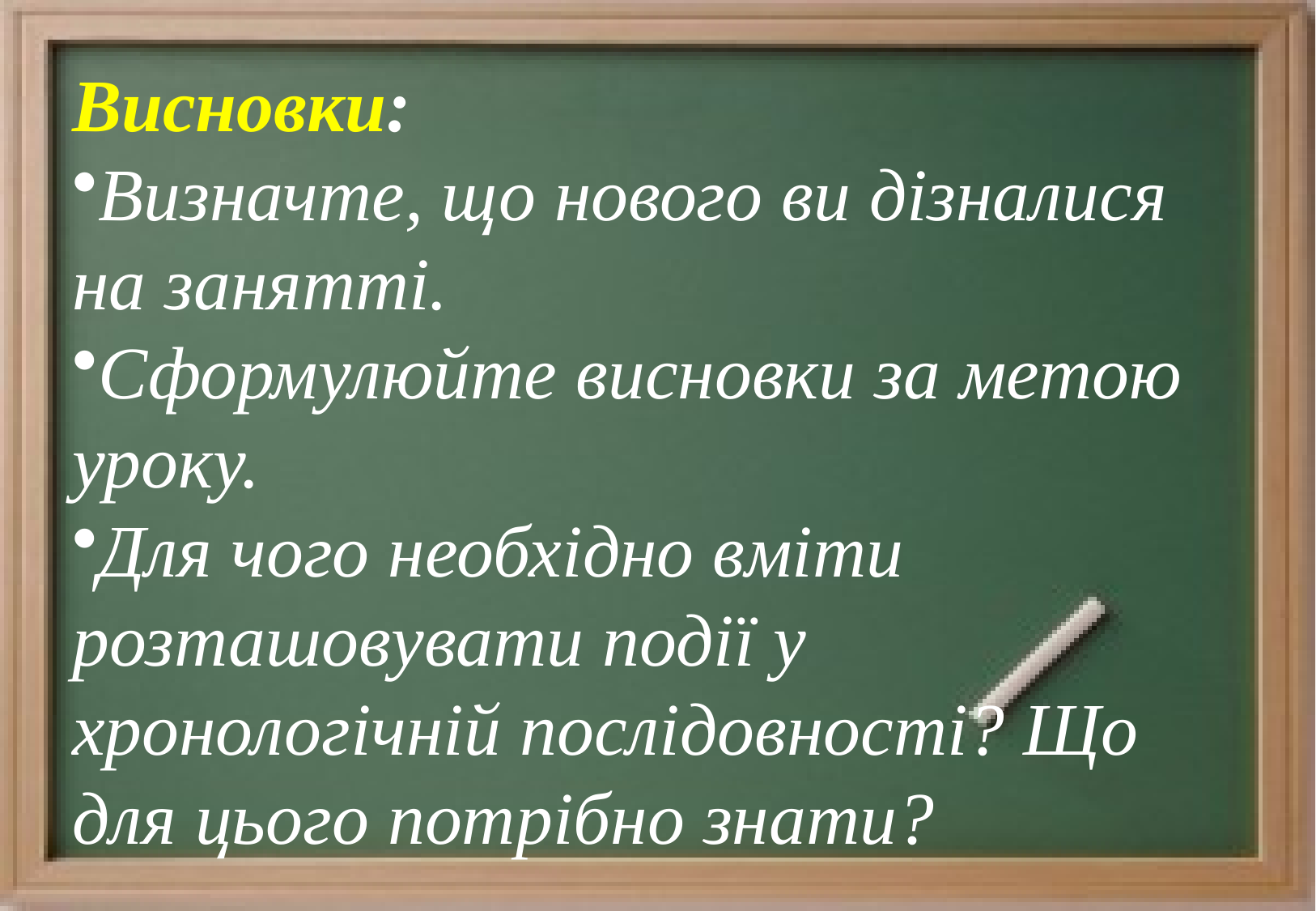

Висновки:
Визначте, що нового ви дізналися на занятті.
Сформулюйте висновки за метою уроку.
Для чого необхідно вміти розташовувати події у хронологічній послідовності? Що для цього потрібно знати?